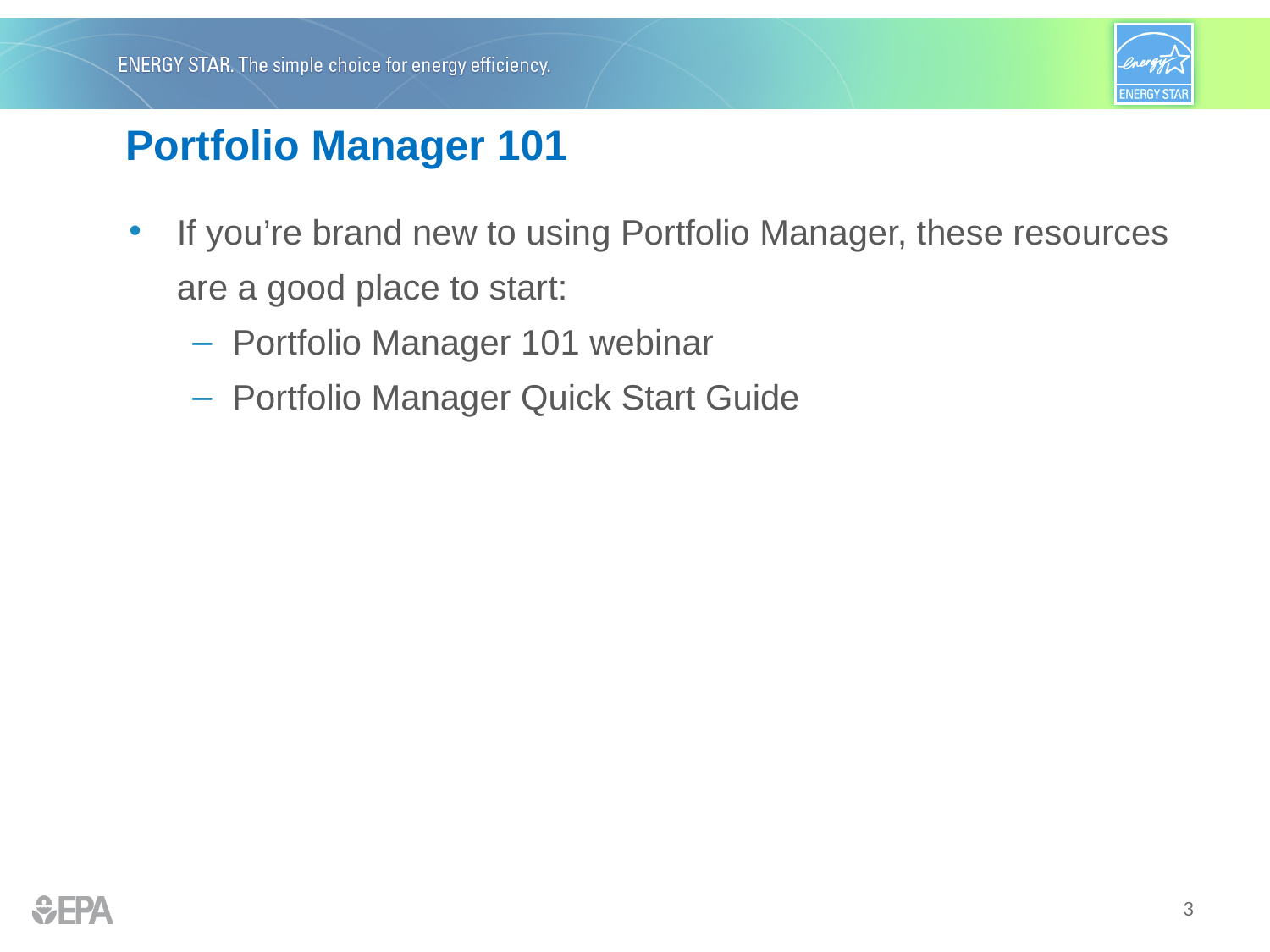

# Portfolio Manager 101
If you’re brand new to using Portfolio Manager, these resources are a good place to start:
Portfolio Manager 101 webinar
Portfolio Manager Quick Start Guide
3